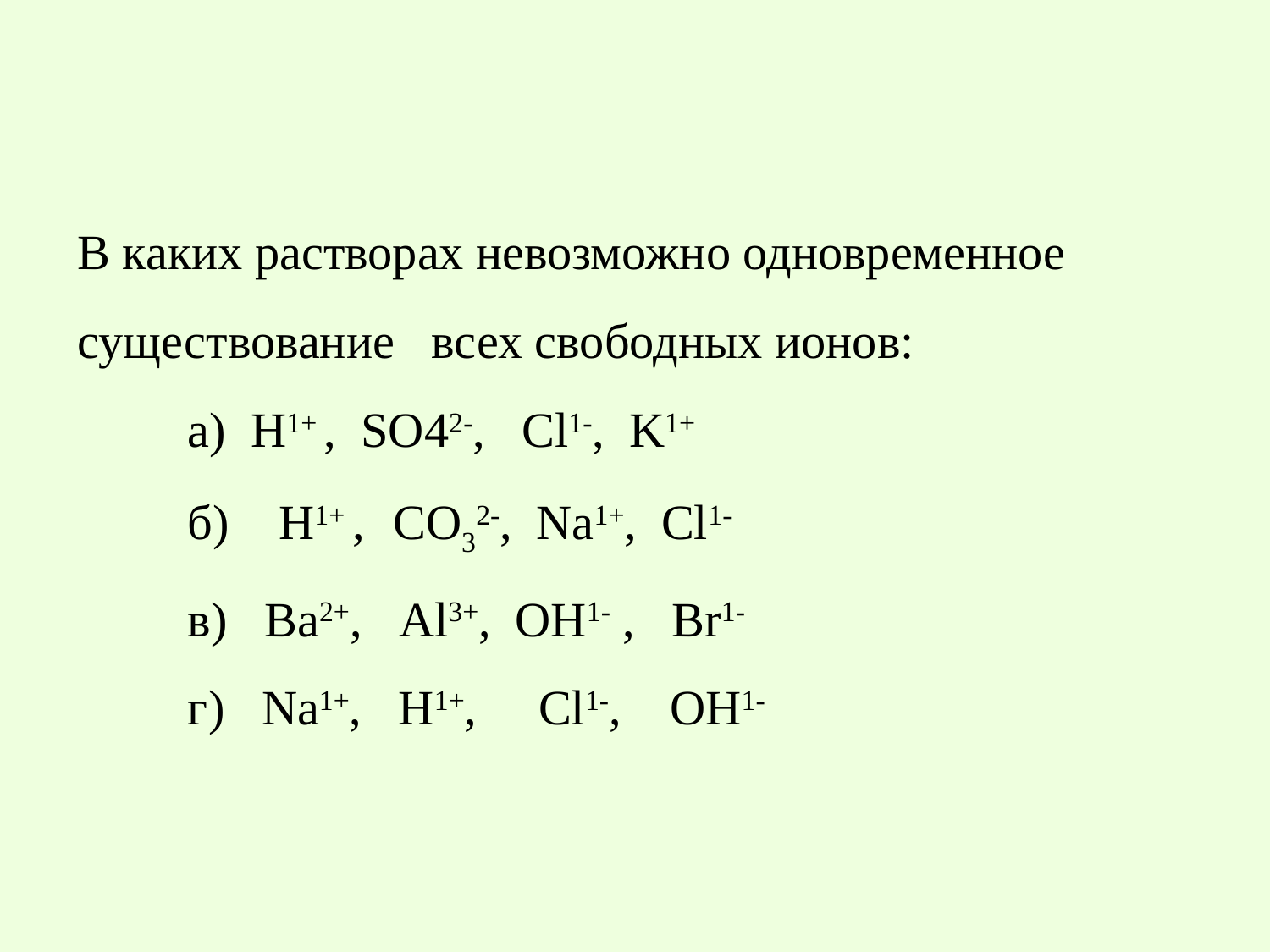

# В каких растворах невозможно одновременное существование   всех свободных ионов: а)  Н1+ ,  SO42-,   Cl1-,  K1+ б)    Н1+ ,    CО32-,  Na1+,  Cl1- в)   Ba2+,   Al3+,  OH1- ,   Br1- г)   Na1+,   Н1+,     Cl1-,    OH1-